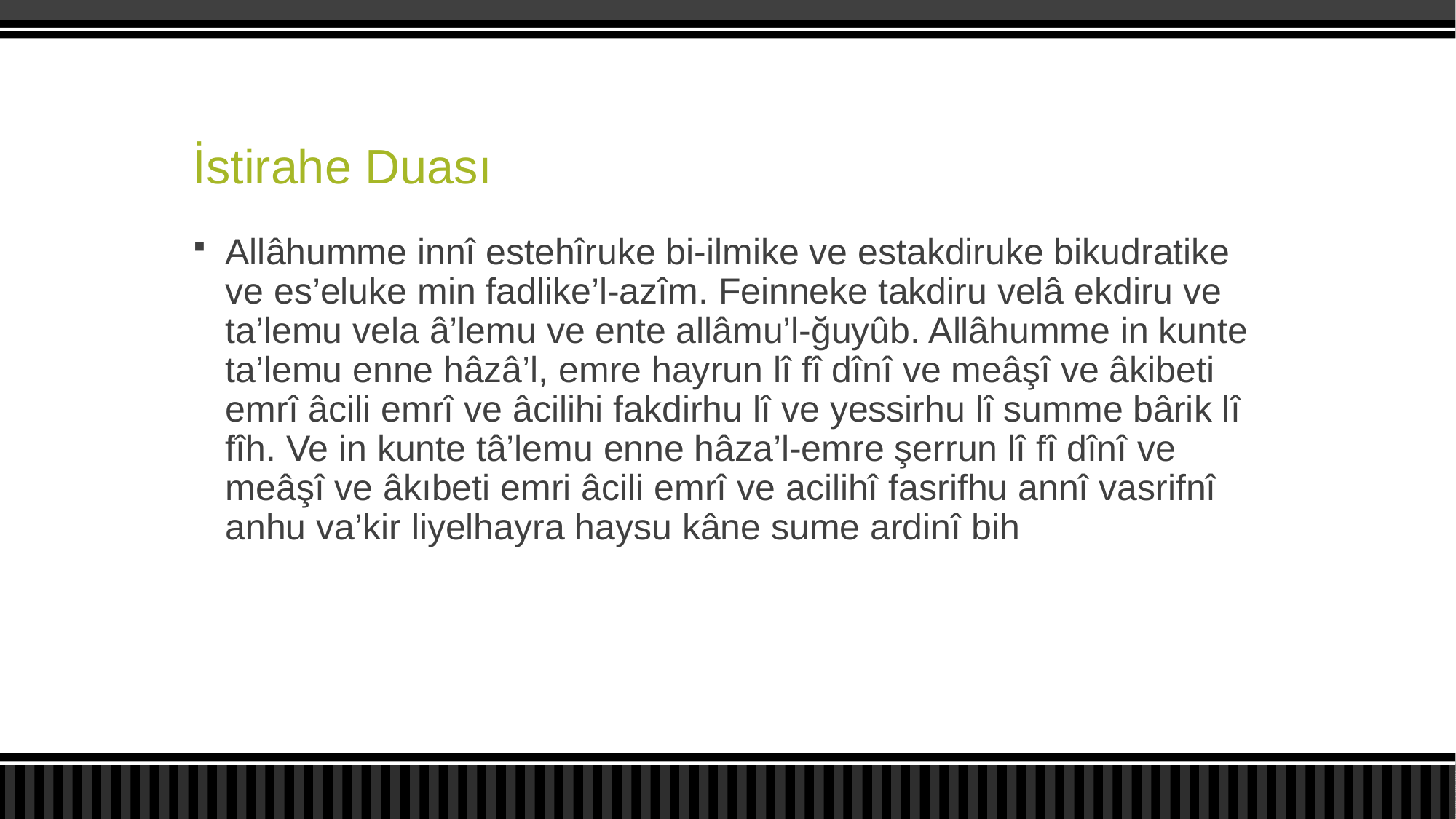

# İstirahe Duası
Allâhumme innî estehîruke bi-ilmike ve estakdiruke bikudratike ve es’eluke min fadlike’l-azîm. Feinneke takdiru velâ ekdiru ve ta’lemu vela â’lemu ve ente allâmu’l-ğuyûb. Allâhumme in kunte ta’lemu enne hâzâ’l, emre hayrun lî fî dînî ve meâşî ve âkibeti emrî âcili emrî ve âcilihi fakdirhu lî ve yessirhu lî summe bârik lî fîh. Ve in kunte tâ’lemu enne hâza’l-emre şerrun lî fî dînî ve meâşî ve âkıbeti emri âcili emrî ve acilihî fasrifhu annî vasrifnî anhu va’kir liyelhayra haysu kâne sume ardinî bih